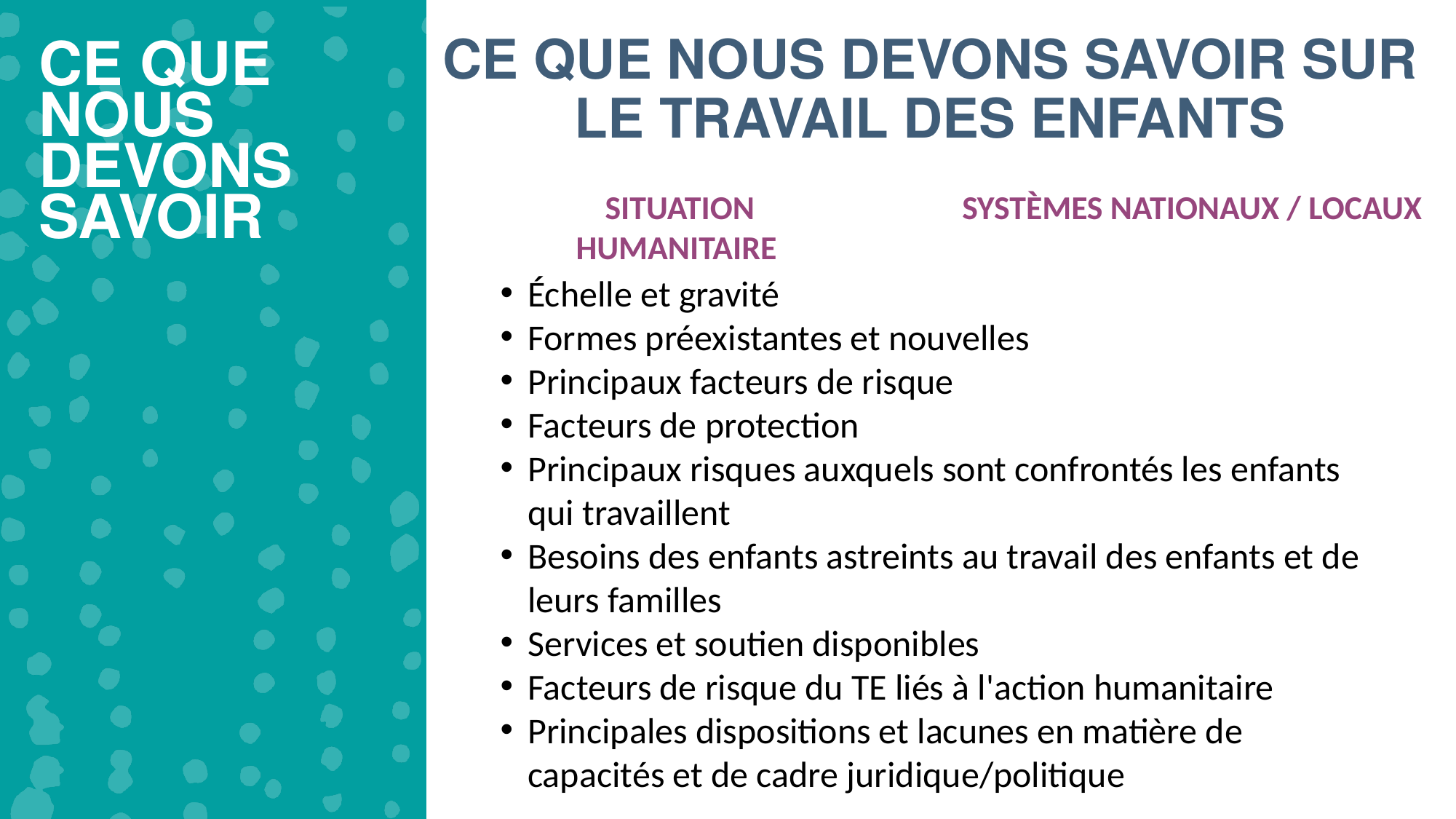

CE QUE NOUS DEVONS SAVOIR SUR LE TRAVAIL DES ENFANTS
CE QUE NOUS DEVONS SAVOIR

SITUATION HUMANITAIRE
SYSTÈMES NATIONAUX / LOCAUX
Échelle et gravité
Formes préexistantes et nouvelles
Principaux facteurs de risque
Facteurs de protection
Principaux risques auxquels sont confrontés les enfants qui travaillent
Besoins des enfants astreints au travail des enfants et de leurs familles
Services et soutien disponibles
Facteurs de risque du TE liés à l'action humanitaire
Principales dispositions et lacunes en matière de capacités et de cadre juridique/politique